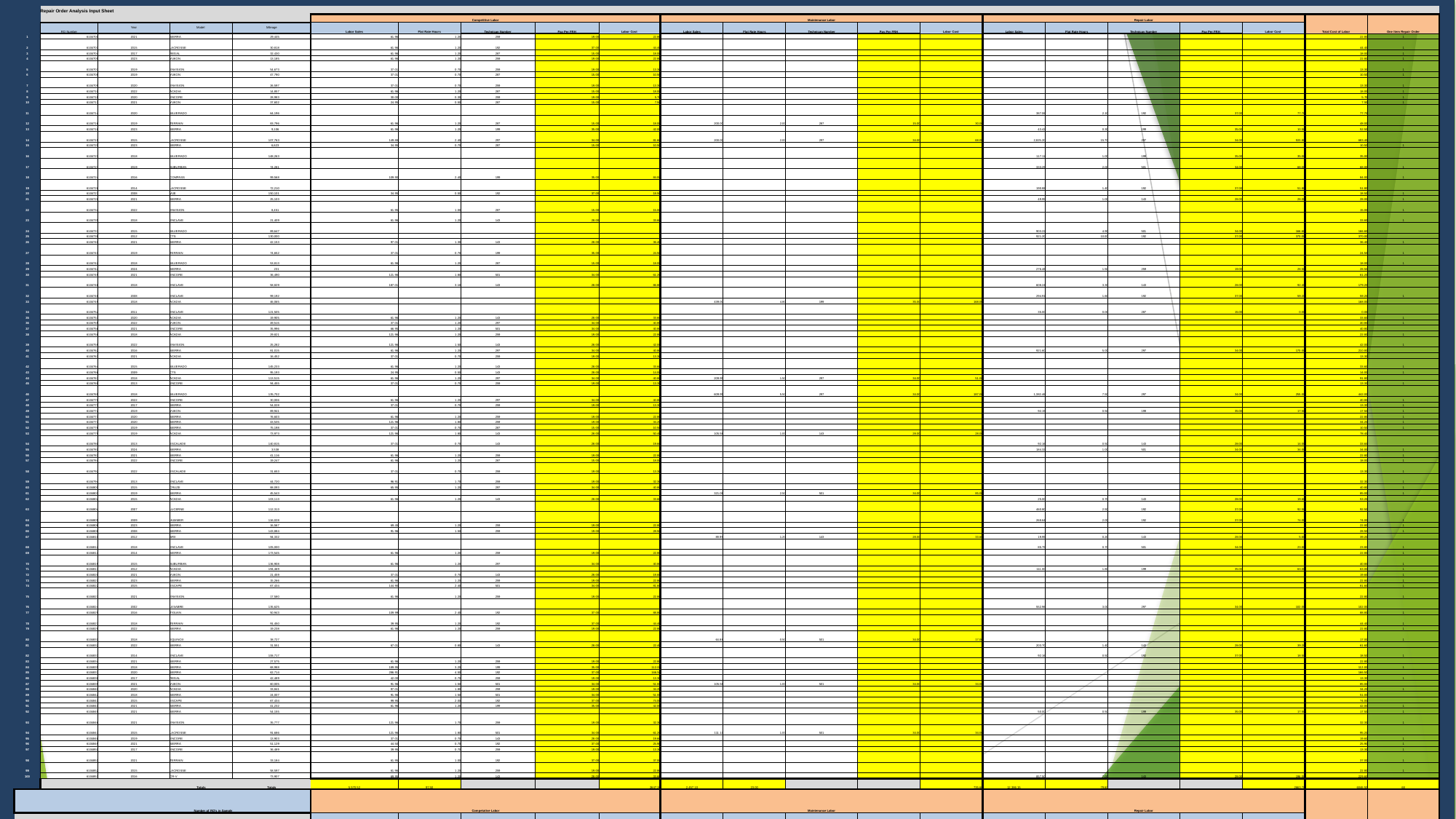

|  |  |  |  |  |  |  |  |  |  |  |  |  |  |  |  |  |  |  |  |  |  |  |  |
| --- | --- | --- | --- | --- | --- | --- | --- | --- | --- | --- | --- | --- | --- | --- | --- | --- | --- | --- | --- | --- | --- | --- | --- |
|  |  | Repair Order Analysis Input Sheet |  |  |  |  |  |  |  |  |  |  |  |  |  |  |  |  |  |  |  |  |  |
|  |  |  |  |  |  | Competitive Labor |  |  |  |  | Maintenance Labor |  |  |  |  | Repair Labor |  |  |  |  | Total Cost of Labor | One Item Repair Order |  |
|  |  | RO Number | Year | Model | Mileage | Labor Sales | Flat Rate Hours | Technican Number | Pay Per FRH | Labor Cost | Labor Sales | Flat Rate Hours | Technican Number | Pay Per FRH | Labor Cost | Labor Sales | Flat Rate Hours | Technican Number | Pay Per FRH | Labor Cost |  |  |  |
|  |  |  |  |  |  |  |  |  |  |  |  |  |  |  |  |  |  |  |  |  |  |  |  |
|  | 1 | 6104700 | 2021 | SIERRA | 29,445 | 61.96 | 1.20 | 259 | 19.00 | 22.80 |  |  |  |  |  |  |  |  |  |  | 22.80 | 1 |  |
|  | 2 | 6104701 | 2015 | LACROSSE | 30,818 | 61.96 | 1.20 | 192 | 37.00 | 44.40 |  |  |  |  |  |  |  |  |  |  | 44.40 | 1 |  |
|  | 3 | 6104704 | 2017 | REGAL | 32,430 | 61.96 | 1.20 | 287 | 15.00 | 18.00 |  |  |  |  |  |  |  |  |  |  | 18.00 | 1 |  |
|  | 4 | 6104705 | 2023 | YUKON | 13,185 | 61.96 | 1.20 | 259 | 19.00 | 22.80 |  |  |  |  |  |  |  |  |  |  | 22.80 | 1 |  |
|  | 5 | 6104707 | 2019 | ENVISION | 54,673 | 37.01 | 0.70 | 259 | 19.00 | 13.30 |  |  |  |  |  |  |  |  |  |  | 13.30 | 1 |  |
|  | 6 | 6104708 | 2019 | YUKON | 47,790 | 37.01 | 0.70 | 287 | 15.00 | 10.50 |  |  |  |  |  |  |  |  |  |  | 10.50 | 1 |  |
|  | 7 | 6104709 | 2020 | ENVISION | 26,597 | 37.01 | 0.70 | 259 | 19.00 | 13.30 |  |  |  |  |  |  |  |  |  |  | 13.30 | 1 |  |
|  | 8 | 6104710 | 2022 | ACADIA | 14,857 | 61.96 | 1.20 | 287 | 15.00 | 18.00 |  |  |  |  |  |  |  |  |  |  | 18.00 | 1 |  |
|  | 9 | 6104711 | 2020 | ENCORE | 28,983 | 30.00 | 0.30 | 259 | 19.00 | 5.70 |  |  |  |  |  |  |  |  |  |  | 5.70 | 1 |  |
|  | 10 | 6104713 | 2021 | YUKON | 37,602 | 24.95 | 0.50 | 287 | 15.00 | 7.50 |  |  |  |  |  |  |  |  |  |  | 7.50 | 1 |  |
|  | 11 | 6104714 | 2020 | SILVERADO | 64,196 |  |  |  |  |  |  |  |  |  |  | 387.06 | 2.10 | 192 | 37.00 | 77.70 | 77.70 |  |  |
|  | 12 | 6104716 | 2019 | TERRAIN | 83,796 | 61.96 | 1.20 | 287 | 15.00 | 18.00 | 200.00 | 2.00 | 287 | 15.00 | 30.00 |  |  |  |  |  | 48.00 |  |  |
|  | 13 | 6104718 | 2023 | SIERRA | 9,106 | 61.96 | 1.20 | 199 | 35.00 | 42.00 |  |  |  |  |  | 43.42 | 0.30 | 199 | 35.00 | 10.50 | 52.50 |  |  |
|  | 14 | 6104719 | 2015 | LACROSSE | 107,763 | 149.88 | 2.40 | 297 | 34.00 | 81.60 | 200.00 | 2.00 | 297 | 34.00 | 68.00 | 2,825.20 | 15.70 | 297 | 34.00 | 533.80 | 683.40 |  |  |
|  | 15 | 6104720 | 2023 | SIERRA | 6,623 | 34.95 | 0.70 | 287 | 15.00 | 10.50 |  |  |  |  |  |  |  |  |  |  | 10.50 | 1 |  |
|  | 16 | 6104721 | 2018 | SILVERADO | 148,263 |  |  |  |  |  |  |  |  |  |  | 117.11 | 1.00 | 199 | 35.00 | 35.00 | 35.00 |  |  |
|  | 17 | 6104723 | 2019 | SUBURBAN | 74,281 |  |  |  |  |  |  |  |  |  |  | 333.29 | 2.00 | 501 | 34.00 | 68.00 | 68.00 | 1 |  |
|  | 18 | 6104724 | 2016 | COMPASS | 99,568 | 109.90 | 2.40 | 199 | 35.00 | 84.00 |  |  |  |  |  |  |  |  |  |  | 84.00 | 1 |  |
|  | 19 | 6104726 | 2014 | LACROSSE | 72,210 |  |  |  |  |  |  |  |  |  |  | 190.88 | 1.40 | 192 | 37.00 | 51.80 | 51.80 |  |  |
|  | 20 | 6104727 | 2008 | VUE | 150,101 | 34.95 | 0.50 | 192 | 37.00 | 18.50 |  |  |  |  |  |  |  |  |  |  | 18.50 | 1 |  |
|  | 21 | 6104728 | 2021 | SIERRA | 25,103 |  |  |  |  |  |  |  |  |  |  | 49.95 | 1.00 | 143 | 28.00 | 28.00 | 28.00 | 1 |  |
|  | 22 | 6104734 | 2022 | ENVISION | 8,451 | 61.95 | 1.00 | 287 | 15.00 | 15.00 |  |  |  |  |  |  |  |  |  |  | 15.00 | 1 |  |
|  | 23 | 6104735 | 2018 | ENCLAVE | 21,409 | 61.96 | 1.20 | 143 | 28.00 | 33.60 |  |  |  |  |  |  |  |  |  |  | 33.60 | 1 |  |
|  | 24 | 6104737 | 2015 | SILVERADO | 89,647 |  |  |  |  |  |  |  |  |  |  | 903.22 | 4.90 | 501 | 34.00 | 166.60 | 166.60 |  |  |
|  | 25 | 6104738 | 2012 | CTS | 130,000 |  |  |  |  |  |  |  |  |  |  | 921.20 | 10.00 | 192 | 37.00 | 370.00 | 370.00 |  |  |
|  | 26 | 6104740 | 2021 | SIERRA | 42,153 | 97.01 | 1.30 | 143 | 28.00 | 36.40 |  |  |  |  |  |  |  |  |  |  | 36.40 | 1 |  |
|  | 27 | 6104741 | 2019 | TERRAIN | 74,652 | 37.01 | 0.70 | 199 | 35.00 | 24.50 |  |  |  |  |  |  |  |  |  |  | 24.50 | 1 |  |
|  | 28 | 6104742 | 2018 | SILVERADO | 53,813 | 61.96 | 1.20 | 287 | 15.00 | 18.00 |  |  |  |  |  |  |  |  |  |  | 18.00 | 1 |  |
|  | 29 | 6104744 | 2024 | SIERRA | 231 |  |  |  |  |  |  |  |  |  |  | 276.48 | 1.50 | 259 | 19.00 | 28.50 | 28.50 |  |  |
|  | 30 | 6104745 | 2021 | ENCORE | 36,490 | 121.96 | 1.80 | 501 | 34.00 | 61.20 |  |  |  |  |  |  |  |  |  |  | 61.20 |  |  |
|  | 31 | 6104746 | 2018 | ENCLAVE | 58,829 | 187.01 | 3.10 | 143 | 28.00 | 86.80 |  |  |  |  |  | 608.24 | 3.30 | 143 | 28.00 | 92.40 | 179.20 |  |  |
|  | 32 | 6104748 | 2008 | ENCLAVE | 99,192 |  |  |  |  |  |  |  |  |  |  | 294.91 | 1.60 | 192 | 37.00 | 59.20 | 59.20 | 1 |  |
|  | 33 | 6104749 | 2018 | ACADIA | 46,065 |  |  |  |  |  | 439.00 | 4.80 | 199 | 35.00 | 168.00 |  |  |  |  |  | 168.00 |  |  |
|  | 34 | 6104752 | 2011 | ENCLAVE | 121,505 |  |  |  |  |  |  |  |  |  |  | 35.00 | 0.00 | 287 | 15.00 | 0.00 | 0.00 |  |  |
|  | 35 | 6104753 | 2020 | ACADIA | 19,905 | 61.96 | 1.20 | 143 | 28.00 | 33.60 |  |  |  |  |  |  |  |  |  |  | 33.60 | 1 |  |
|  | 36 | 6104755 | 2022 | YUKON | 49,515 | 37.01 | 1.20 | 297 | 34.00 | 40.80 |  |  |  |  |  |  |  |  |  |  | 40.80 | 1 |  |
|  | 37 | 6104756 | 2021 | ENCORE | 35,996 | 66.95 | 1.20 | 501 | 34.00 | 40.80 |  |  |  |  |  |  |  |  |  |  | 40.80 |  |  |
|  | 38 | 6104758 | 2018 | ACADIA | 29,821 | 121.96 | 1.20 | 259 | 19.00 | 22.80 |  |  |  |  |  |  |  |  |  |  | 22.80 | 1 |  |
|  | 39 | 6104759 | 2022 | ENVISION | 25,282 | 121.96 | 1.50 | 143 | 28.00 | 42.00 |  |  |  |  |  |  |  |  |  |  | 42.00 | 1 |  |
|  | 40 | 6104762 | 2016 | SIERRA | 81,015 | 61.96 | 1.20 | 297 | 34.00 | 40.80 |  |  |  |  |  | 921.60 | 5.00 | 297 | 34.00 | 170.00 | 210.80 |  |  |
|  | 41 | 6104763 | 2021 | ACADIA | 16,452 | 37.01 | 0.70 | 259 | 19.00 | 13.30 |  |  |  |  |  |  |  |  |  |  | 13.30 |  |  |
|  | 42 | 6104764 | 2015 | SILVERADO | 145,233 | 61.96 | 1.20 | 143 | 28.00 | 33.60 |  |  |  |  |  |  |  |  |  |  | 33.60 | 1 |  |
|  | 43 | 6104766 | 2009 | CTS | 95,193 | 24.95 | 0.50 | 143 | 28.00 | 14.00 |  |  |  |  |  |  |  |  |  |  | 14.00 | 1 |  |
|  | 44 | 6104767 | 2018 | ACADIA | 113,515 | 61.96 | 1.20 | 297 | 34.00 | 40.80 | 209.95 | 1.50 | 297 | 34.00 | 51.00 |  |  |  |  |  | 91.80 |  |  |
|  | 45 | 6104768 | 2013 | ENCORE | 94,455 | 37.01 | 0.70 | 259 | 19.00 | 13.30 |  |  |  |  |  |  |  |  |  |  | 13.30 | 1 |  |
|  | 46 | 6104769 | 2018 | SILVERADO | 135,702 |  |  |  |  |  | 609.95 | 5.50 | 297 | 34.00 | 187.00 | 1,382.46 | 7.50 | 297 | 34.00 | 255.00 | 442.00 |  |  |
|  | 47 | 6104770 | 2022 | ENCORE | 30,006 | 61.96 | 1.20 | 297 | 34.00 | 40.80 |  |  |  |  |  |  |  |  |  |  | 40.80 | 1 |  |
|  | 48 | 6104771 | 2017 | SIERRA | 54,028 | 37.01 | 0.70 | 259 | 19.00 | 13.30 |  |  |  |  |  |  |  |  |  |  | 13.30 | 1 |  |
|  | 49 | 6104772 | 2019 | YUKON | 89,941 |  |  |  |  |  |  |  |  |  |  | 92.19 | 0.50 | 199 | 35.00 | 17.50 | 17.50 | 1 |  |
|  | 50 | 6104773 | 2020 | SIERRA | 76,603 | 61.96 | 1.20 | 259 | 19.00 | 22.80 |  |  |  |  |  |  |  |  |  |  | 22.80 | 1 |  |
|  | 51 | 6104774 | 2020 | SIERRA | 43,535 | 121.96 | 1.80 | 259 | 19.00 | 34.20 |  |  |  |  |  |  |  |  |  |  | 34.20 | 1 |  |
|  | 52 | 6104776 | 2019 | SIERRA | 75,198 | 37.01 | 0.70 | 287 | 15.00 | 10.50 |  |  |  |  |  |  |  |  |  |  | 10.50 | 1 |  |
|  | 53 | 6104779 | 2019 | ACADIA | 73,973 | 121.96 | 1.80 | 143 | 28.00 | 50.40 | 105.58 | 1.00 | 143 | 28.00 | 28.00 |  |  |  |  |  | 78.40 |  |  |
|  | 54 | 6104780 | 2013 | ESCALADE | 140,815 | 37.01 | 0.70 | 143 | 28.00 | 19.60 |  |  |  |  |  | 92.16 | 0.50 | 143 | 28.00 | 14.00 | 33.60 |  |  |
|  | 55 | 6104781 | 2024 | SIERRA | 3,538 |  |  |  |  |  |  |  |  |  |  | 184.32 | 1.00 | 501 | 34.00 | 34.00 | 34.00 | 1 |  |
|  | 56 | 6104783 | 2021 | SIERRA | 41,116 | 61.96 | 1.20 | 259 | 19.00 | 22.80 |  |  |  |  |  |  |  |  |  |  | 22.80 | 1 |  |
|  | 57 | 6104784 | 2022 | ENCORE | 19,247 | 61.96 | 1.20 | 287 | 15.00 | 18.00 |  |  |  |  |  |  |  |  |  |  | 18.00 | 1 |  |
|  | 58 | 6104792 | 2022 | ESCALADE | 31,653 | 37.01 | 0.70 | 259 | 19.00 | 13.30 |  |  |  |  |  |  |  |  |  |  | 13.30 | 1 |  |
|  | 59 | 6104794 | 2013 | ENCLAVE | 44,720 | 96.91 | 1.70 | 259 | 19.00 | 32.30 |  |  |  |  |  |  |  |  |  |  | 32.30 | 1 |  |
|  | 60 | 6104800 | 2015 | CRUZE | 88,093 | 65.95 | 1.20 | 297 | 34.00 | 40.80 |  |  |  |  |  |  |  |  |  |  | 40.80 | 1 |  |
|  | 61 | 6104801 | 2019 | SIERRA | 45,543 |  |  |  |  |  | 321.08 | 2.50 | 501 | 34.00 | 85.00 |  |  |  |  |  | 85.00 | 1 |  |
|  | 62 | 6104802 | 2015 | ACADIA | 103,113 | 61.96 | 1.20 | 143 | 28.00 | 33.60 |  |  |  |  |  | 25.00 | 0.70 | 143 | 28.00 | 19.60 | 53.20 |  |  |
|  | 63 | 6104804 | 2007 | LUCERNE | 112,313 |  |  |  |  |  |  |  |  |  |  | 460.80 | 2.50 | 192 | 37.00 | 92.50 | 92.50 |  |  |
|  | 64 | 6104805 | 2009 | HUMMER | 116,028 |  |  |  |  |  |  |  |  |  |  | 268.64 | 2.00 | 192 | 37.00 | 74.00 | 74.00 | 1 |  |
|  | 65 | 6104806 | 2023 | SIERRA | 16,567 | 69.45 | 1.20 | 259 | 19.00 | 22.80 |  |  |  |  |  |  |  |  |  |  | 22.80 | 1 |  |
|  | 66 | 6104808 | 2008 | SIERRA | 143,884 | 91.96 | 1.50 | 259 | 19.00 | 28.50 |  |  |  |  |  |  |  |  |  |  | 28.50 | 1 |  |
|  | 67 | 6104810 | 2012 | SRX | 94,332 |  |  |  |  |  | 89.95 | 1.20 | 143 | 28.00 | 33.60 | 19.95 | 0.20 | 143 | 28.00 | 5.60 | 39.20 |  |  |
|  | 68 | 6104812 | 2018 | ENCLAVE | 105,000 |  |  |  |  |  |  |  |  |  |  | 85.75 | 0.70 | 501 | 34.00 | 23.80 | 23.80 | 1 |  |
|  | 69 | 6104814 | 2014 | SIERRA | 173,545 | 61.96 | 1.20 | 259 | 19.00 | 22.80 |  |  |  |  |  |  |  |  |  |  | 22.80 | 1 |  |
|  | 70 | 6104815 | 2015 | SUBURBAN | 136,908 | 61.96 | 1.20 | 297 | 34.00 | 40.80 |  |  |  |  |  |  |  |  |  |  | 40.80 | 1 |  |
|  | 71 | 6104817 | 2012 | ACADIA | 194,469 |  |  |  |  |  |  |  |  |  |  | 111.00 | 1.80 | 199 | 35.00 | 63.00 | 63.00 | 1 |  |
|  | 72 | 6104820 | 2021 | YUKON | 21,459 | 37.01 | 0.70 | 143 | 28.00 | 19.60 |  |  |  |  |  |  |  |  |  |  | 19.60 | 1 |  |
|  | 73 | 6104821 | 2023 | SIERRA | 15,266 | 61.96 | 1.20 | 259 | 19.00 | 22.80 |  |  |  |  |  |  |  |  |  |  | 22.80 | 1 |  |
|  | 74 | 6104822 | 2015 | ESCAPE | 67,434 | 144.90 | 2.40 | 501 | 34.00 | 81.60 |  |  |  |  |  |  |  |  |  |  | 81.60 | 1 |  |
|  | 75 | 6104823 | 2021 | ENVISION | 17,580 | 61.96 | 1.20 | 259 | 19.00 | 22.80 |  |  |  |  |  |  |  |  |  |  | 22.80 | 1 |  |
|  | 76 | 6104824 | 2002 | LESABRE | 135,625 |  |  |  |  |  |  |  |  |  |  | 552.96 | 3.00 | 297 | 34.00 | 102.00 | 102.00 |  |  |
|  | 77 | 6104825 | 2016 | TIGUAN | 50,943 | 109.99 | 2.40 | 192 | 37.00 | 88.80 |  |  |  |  |  |  |  |  |  |  | 88.80 | 1 |  |
|  | 78 | 6104827 | 2018 | TERRAIN | 91,450 | 39.95 | 1.20 | 192 | 37.00 | 44.40 |  |  |  |  |  |  |  |  |  |  | 44.40 | 1 |  |
|  | 79 | 6104829 | 2022 | SIERRA | 19,238 | 61.96 | 1.20 | 259 | 19.00 | 22.80 |  |  |  |  |  |  |  |  |  |  | 22.80 | 1 |  |
|  | 80 | 6104831 | 2018 | EQUINOX | 38,727 |  |  |  |  |  | 64.88 | 0.50 | 501 | 34.00 | 17.00 |  |  |  |  |  | 17.00 | 1 |  |
|  | 81 | 6104832 | 2022 | SIERRA | 31,551 | 67.01 | 0.80 | 143 | 28.00 | 22.40 |  |  |  |  |  | 203.70 | 1.40 | 143 | 28.00 | 39.20 | 61.60 |  |  |
|  | 82 | 6104833 | 2014 | ENCLAVE | 106,717 |  |  |  |  |  |  |  |  |  |  | 92.16 | 0.50 | 192 | 37.00 | 18.50 | 18.50 | 1 |  |
|  | 83 | 6104834 | 2021 | SIERRA | 27,575 | 61.96 | 1.20 | 259 | 19.00 | 22.80 |  |  |  |  |  |  |  |  |  |  | 22.80 |  |  |
|  | 84 | 6104835 | 2018 | SIERRA | 68,988 | 189.95 | 3.20 | 199 | 35.00 | 112.00 |  |  |  |  |  |  |  |  |  |  | 112.00 | 1 |  |
|  | 85 | 6104837 | 2020 | SIERRA | 62,714 | 286.91 | 4.50 | 192 | 37.00 | 166.50 |  |  |  |  |  |  |  |  |  |  | 166.50 |  |  |
|  | 86 | 6104838 | 2017 | REGAL | 42,489 | 42.00 | 0.70 | 259 | 19.00 | 13.30 |  |  |  |  |  |  |  |  |  |  | 13.30 | 1 |  |
|  | 87 | 6104839 | 2021 | YUKON | 60,005 | 91.96 | 1.50 | 501 | 34.00 | 51.00 | 105.58 | 1.00 | 501 | 34.00 | 34.00 |  |  |  |  |  | 85.00 |  |  |
|  | 88 | 6104840 | 2020 | ACADIA | 33,841 | 97.01 | 1.80 | 259 | 19.00 | 34.20 |  |  |  |  |  |  |  |  |  |  | 34.20 | 1 |  |
|  | 89 | 6104842 | 2018 | SIERRA | 24,007 | 91.96 | 1.50 | 501 | 34.00 | 51.00 |  |  |  |  |  |  |  |  |  |  | 51.00 |  |  |
|  | 90 | 6104843 | 2015 | ESCAPE | 67,434 | 99.95 | 2.00 | 192 | 37.00 | 74.00 |  |  |  |  |  |  |  |  |  |  | 74.00 |  |  |
|  | 91 | 6104844 | 2021 | SIERRA | 41,232 | 61.96 | 1.20 | 199 | 35.00 | 42.00 |  |  |  |  |  |  |  |  |  |  | 42.00 | 1 |  |
|  | 92 | 6104845 | 2021 | SIERRA | 54,155 |  |  |  |  |  |  |  |  |  |  | 50.00 | 0.50 | 199 | 35.00 | 17.50 | 17.50 | 1 |  |
|  | 93 | 6104846 | 2021 | ENVISION | 35,777 | 121.96 | 1.70 | 259 | 19.00 | 32.30 |  |  |  |  |  |  |  |  |  |  | 32.30 | 1 |  |
|  | 94 | 6104847 | 2015 | LACROSSE | 91,686 | 121.96 | 1.80 | 501 | 34.00 | 61.20 | 111.13 | 1.00 | 501 | 34.00 | 34.00 |  |  |  |  |  | 95.20 |  |  |
|  | 95 | 6104848 | 2019 | ENCORE | 13,903 | 37.01 | 0.70 | 143 | 28.00 | 19.60 |  |  |  |  |  |  |  |  |  |  | 19.60 | 1 |  |
|  | 96 | 6104849 | 2021 | SIERRA | 51,129 | 44.50 | 0.70 | 192 | 37.00 | 25.90 |  |  |  |  |  |  |  |  |  |  | 25.90 | 1 |  |
|  | 97 | 6104850 | 2017 | ENCORE | 36,489 | 39.95 | 0.70 | 259 | 19.00 | 13.30 |  |  |  |  |  |  |  |  |  |  | 13.30 | 1 |  |
|  | 98 | 6104851 | 2021 | TERRAIN | 33,184 | 61.95 | 1.00 | 192 | 37.00 | 37.00 |  |  |  |  |  |  |  |  |  |  | 37.00 | 1 |  |
|  | 99 | 6104852 | 2015 | LACROSSE | 58,597 | 61.96 | 1.20 | 259 | 19.00 | 22.80 |  |  |  |  |  |  |  |  |  |  | 22.80 | 1 |  |
|  | 100 | 6104853 | 2016 | CR-V | 73,907 | 69.95 | 1.20 | 143 | 28.00 | 33.60 |  |  |  |  |  | 857.50 | 7.00 | 143 | 28.00 | 196.00 | 229.60 |  |  |
|  |  |  |  | Totals | Totals | 5,570.52 | 97.50 |  |  | 2647.20 | 2,457.10 | 23.00 |  |  | 735.60 | 12,386.15 | 79.60 |  |  | 2663.70 | 6046.50 | 68 |  |
|  |  |  |  | Number of RO's in Sample |  | Competative Labor |  |  |  |  | Maintenance Labor |  |  |  |  | Repair Labor |  |  |  |  | Total Cost of Labor | One Item Repair Order |  |
|  |  |  |  |  |  | Labor Sales | Flat Rate Hours | Technican Number | Pay Per FRH | Labor Cost | Labor Sales | Flat Rate Hours | Technican Number | Pay Per FRH | Labor Cost | Labor Sales | Flat Rate Hours | Technican Number | Pay Per FRH | Labor Cost |  |  |  |
|  |  |  |  |  |  |  |  |  |  |  |  |  |  |  |  |  |  |  |  |  |  |  |  |
|  |  |  |  |  |  |  |  |  |  |  |  |  |  |  |  |  |  |  |  |  |  |  |  |